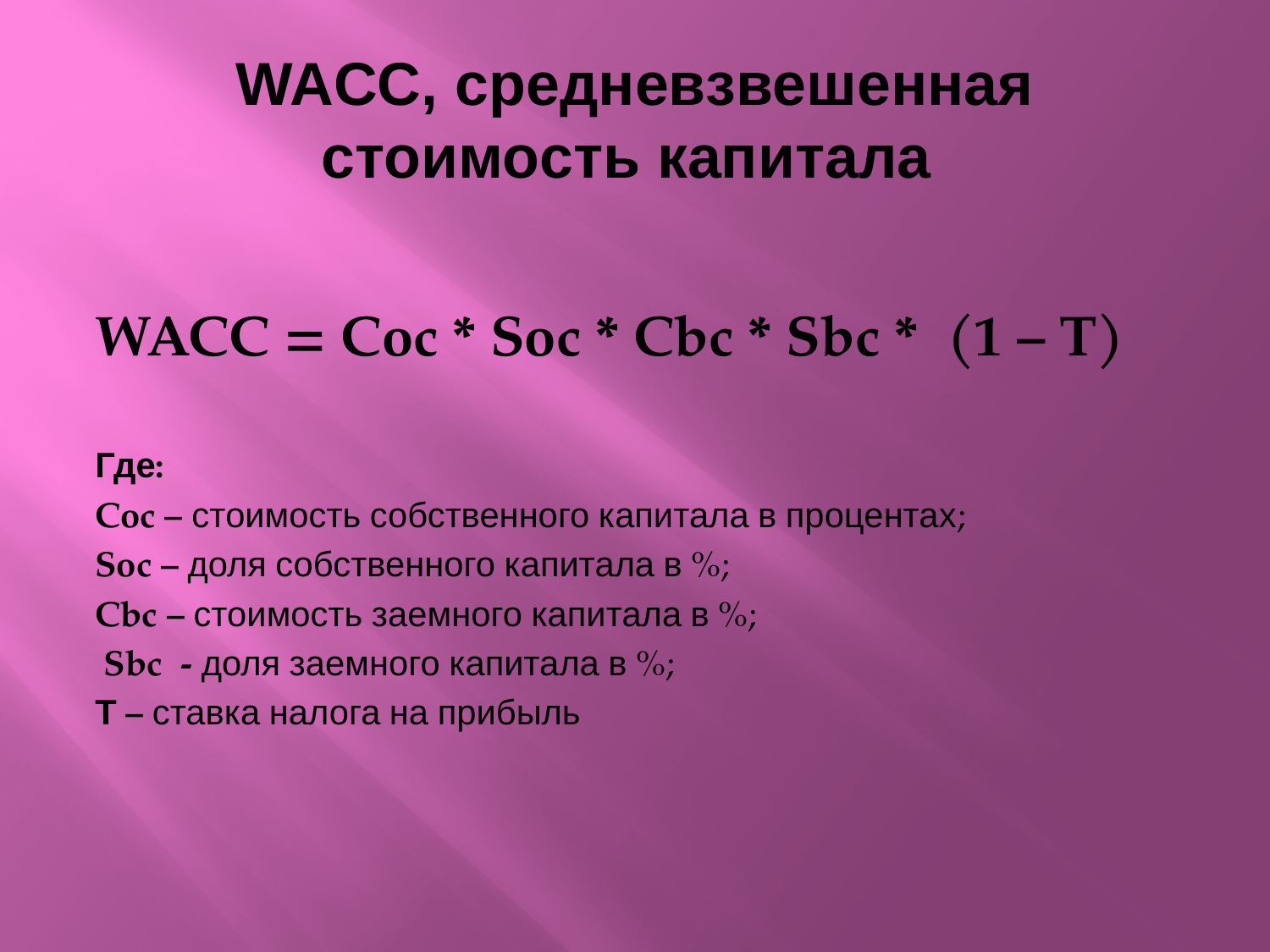

# WACC, средневзвешенная стоимость капитала

WACC = Coc * Soc * Cbc * Sbc *  (1 – T)

Где:
Coc – стоимость собственного капитала в процентах;
Soc – доля собственного капитала в %;
Cbc – стоимость заемного капитала в %;
 Sbc  - доля заемного капитала в %;
Т – ставка налога на прибыль